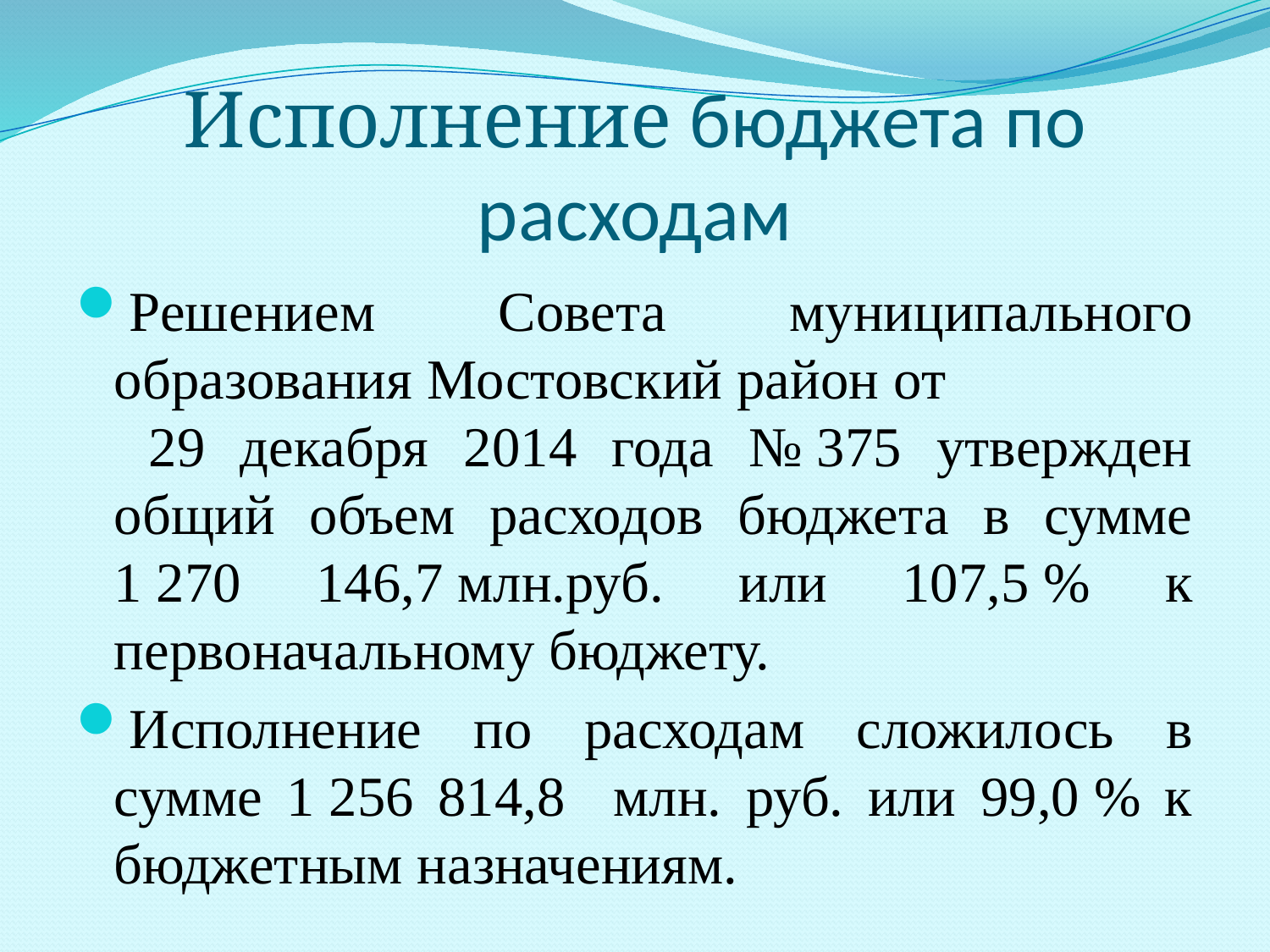

# Исполнение бюджета по расходам
Решением Совета муниципального образования Мостовский район от                   29 декабря 2014 года № 375 утвержден общий объем расходов бюджета в сумме 1 270 146,7 млн.руб. или 107,5 % к первоначальному бюджету.
Исполнение по расходам сложилось в сумме 1 256 814,8  млн. руб. или 99,0 % к бюджетным назначениям.